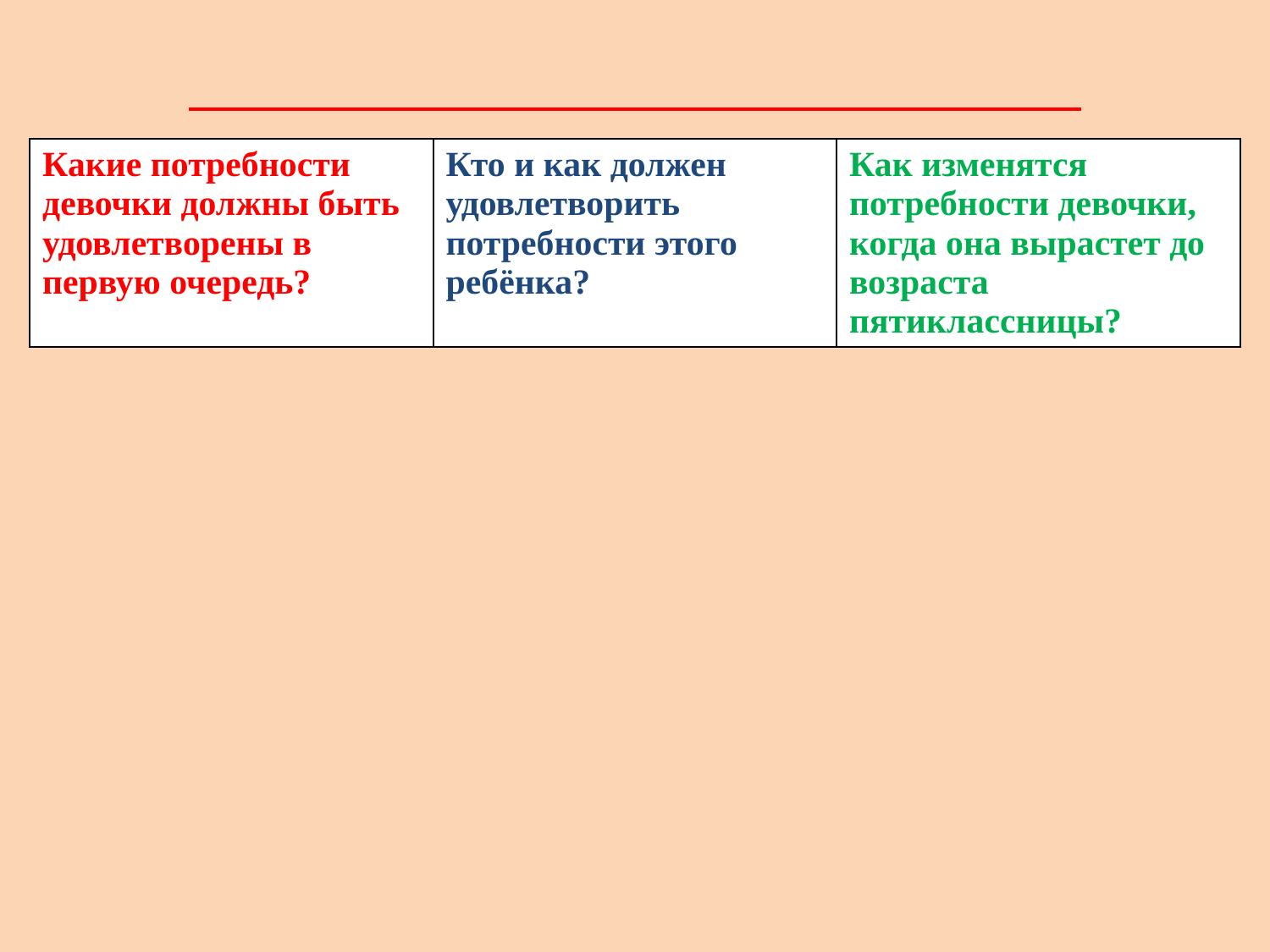

| Какие потребности девочки должны быть удовлетворены в первую очередь? | Кто и как должен удовлетворить потребности этого ребёнка? | Как изменятся потребности девочки, когда она вырастет до возраста пятиклассницы? |
| --- | --- | --- |